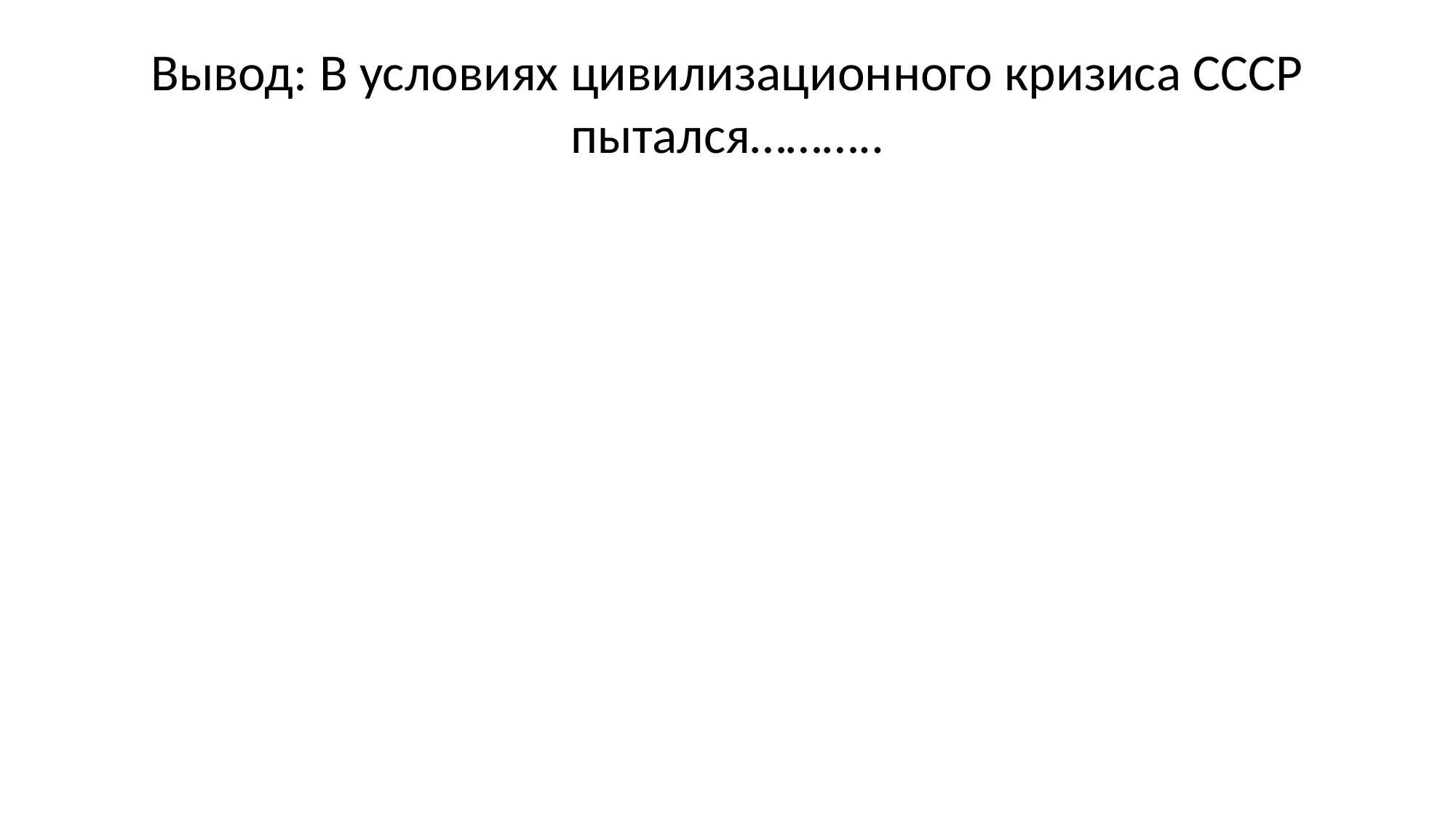

# Вывод: В условиях цивилизационного кризиса СССР пытался………..